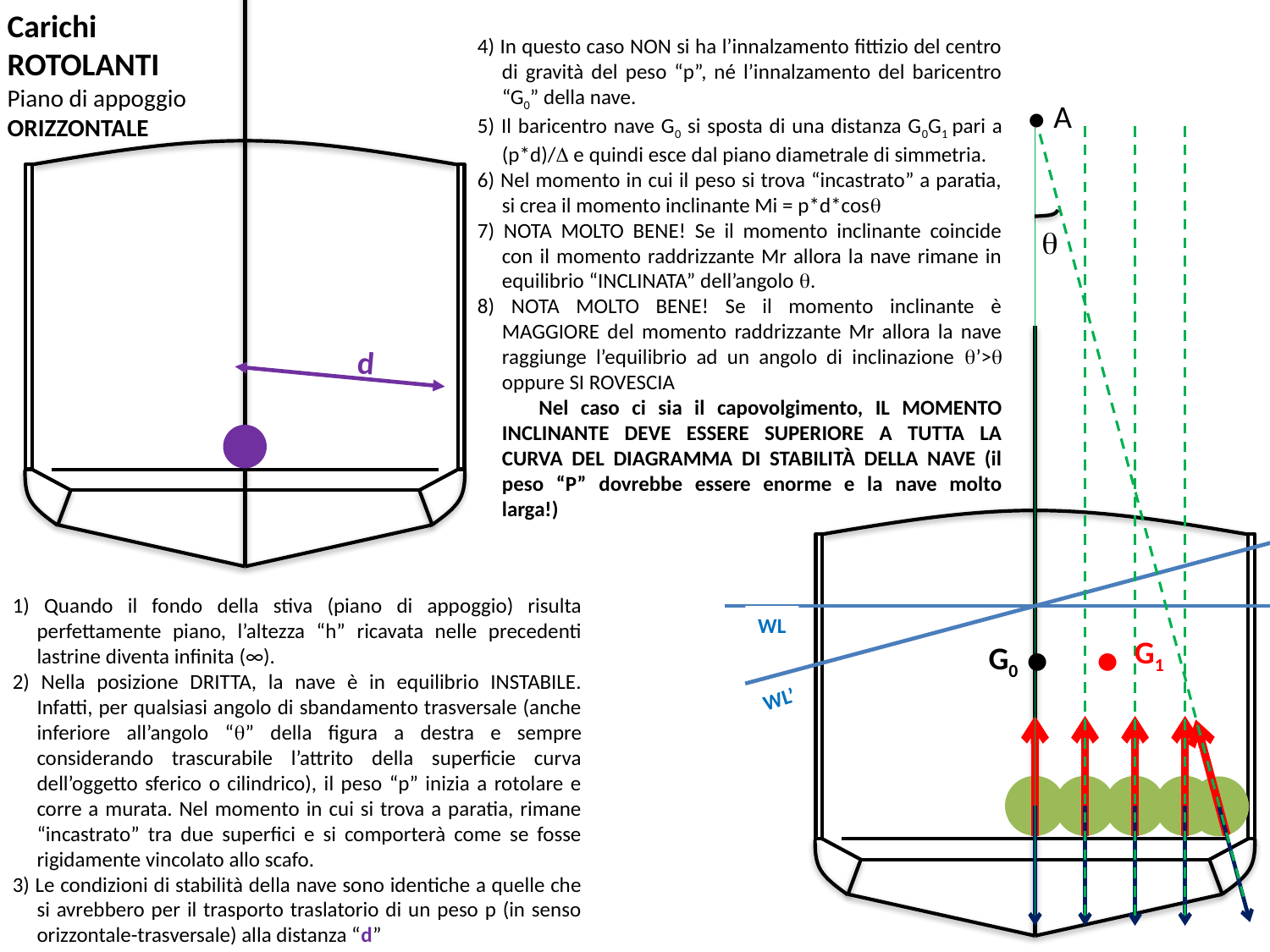

Carichi ROTOLANTI
Piano di appoggio ORIZZONTALE

4) In questo caso NON si ha l’innalzamento fittizio del centro di gravità del peso “p”, né l’innalzamento del baricentro “G0” della nave.
5) Il baricentro nave G0 si sposta di una distanza G0G1 pari a (p*d)/Δ e quindi esce dal piano diametrale di simmetria.
6) Nel momento in cui il peso si trova “incastrato” a paratia, si crea il momento inclinante Mi = p*d*cosθ
7) NOTA MOLTO BENE! Se il momento inclinante coincide con il momento raddrizzante Mr allora la nave rimane in equilibrio “INCLINATA” dell’angolo θ.
8) NOTA MOLTO BENE! Se il momento inclinante è MAGGIORE del momento raddrizzante Mr allora la nave raggiunge l’equilibrio ad un angolo di inclinazione θ’>θ oppure SI ROVESCIA
     Nel caso ci sia il capovolgimento, IL MOMENTO INCLINANTE DEVE ESSERE SUPERIORE A TUTTA LA CURVA DEL DIAGRAMMA DI STABILITÀ DELLA NAVE (il peso “P” dovrebbe essere enorme e la nave molto larga!)
·
A

θ

d

1) Quando il fondo della stiva (piano di appoggio) risulta perfettamente piano, l’altezza “h” ricavata nelle precedenti lastrine diventa infinita (∞).
2) Nella posizione DRITTA, la nave è in equilibrio INSTABILE. Infatti, per qualsiasi angolo di sbandamento trasversale (anche inferiore all’angolo “θ” della figura a destra e sempre considerando trascurabile l’attrito della superficie curva dell’oggetto sferico o cilindrico), il peso “p” inizia a rotolare e corre a murata. Nel momento in cui si trova a paratia, rimane “incastrato” tra due superfici e si comporterà come se fosse rigidamente vincolato allo scafo.
3) Le condizioni di stabilità della nave sono identiche a quelle che si avrebbero per il trasporto traslatorio di un peso p (in senso orizzontale-trasversale) alla distanza “d”
·
·
WL
G1
G0
WL’